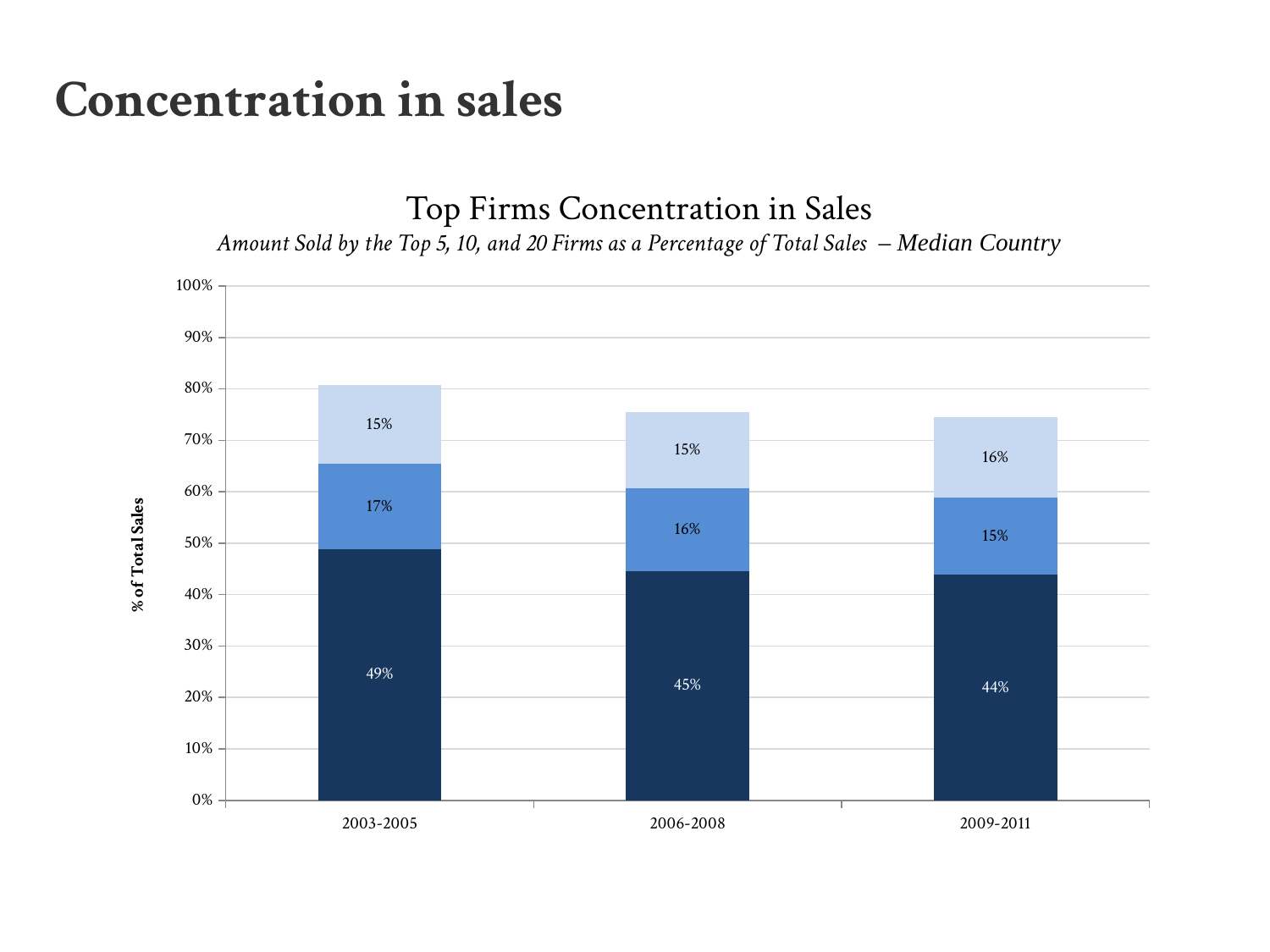

Concentration in sales
Top Firms Concentration in Sales
Amount Sold by the Top 5, 10, and 20 Firms as a Percentage of Total Sales  – Median Country

### Chart

| Category | Top 5  | Top 10 | Top 20 |
|---|---|---|---|
| 2003-2005 | 0.4887532 | 0.16501679999999994 | 0.15430270000000007 |
| 2006-2008 | 0.4458656 | 0.16140010000000005 | 0.14769100000000002 |
| 2009-2011 | 0.4382047 | 0.149826 | 0.15630850000000002 |